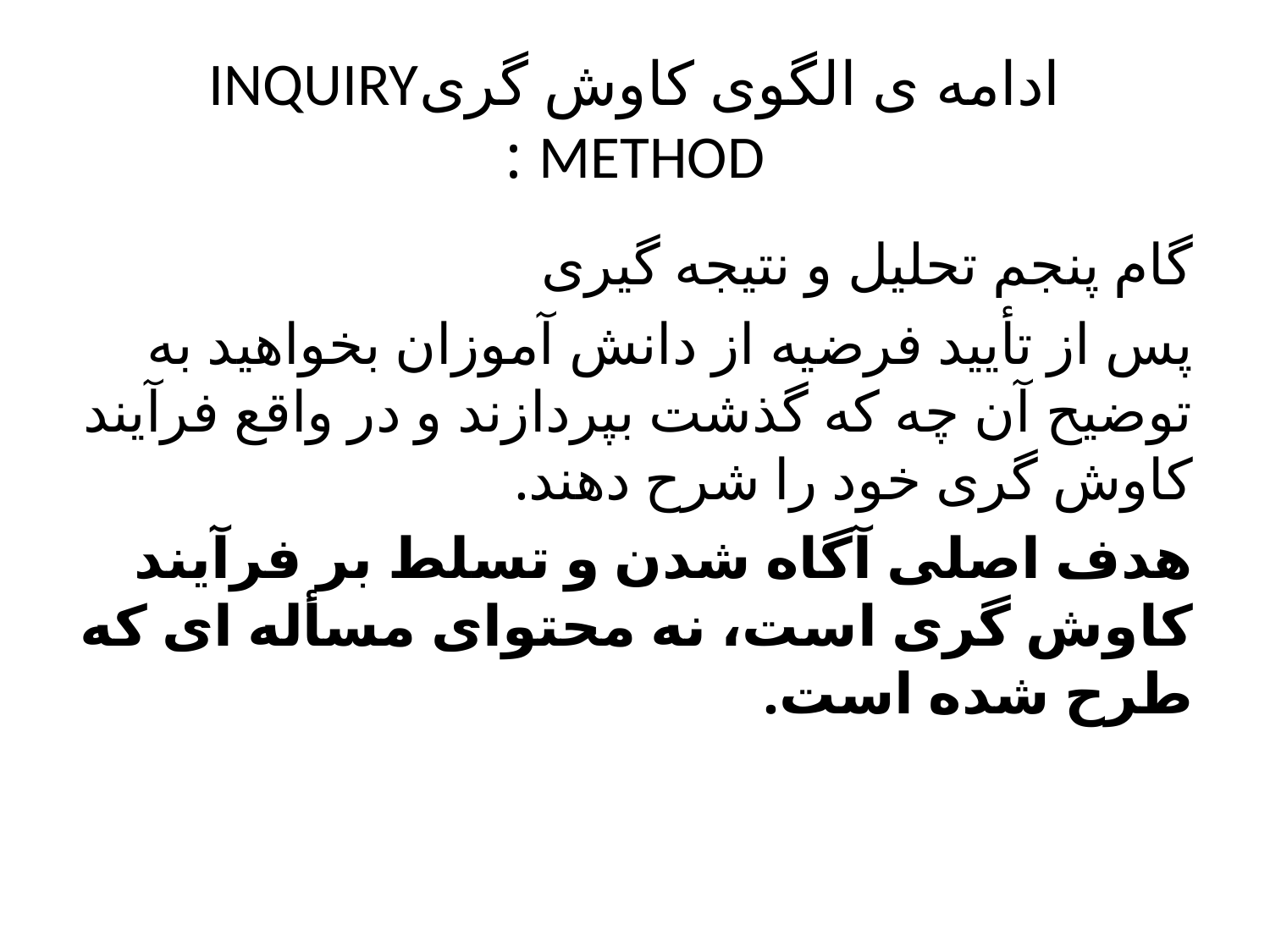

# ادامه ی الگوی کاوش گریINQUIRY METHOD :
گام پنجم تحلیل و نتیجه گیری
پس از تأیید فرضیه از دانش آموزان بخواهید به توضیح آن چه که گذشت بپردازند و در واقع فرآیند کاوش گری خود را شرح دهند.
هدف اصلی آگاه شدن و تسلط بر فرآیند کاوش گری است، نه محتوای مسأله ای که طرح شده است.